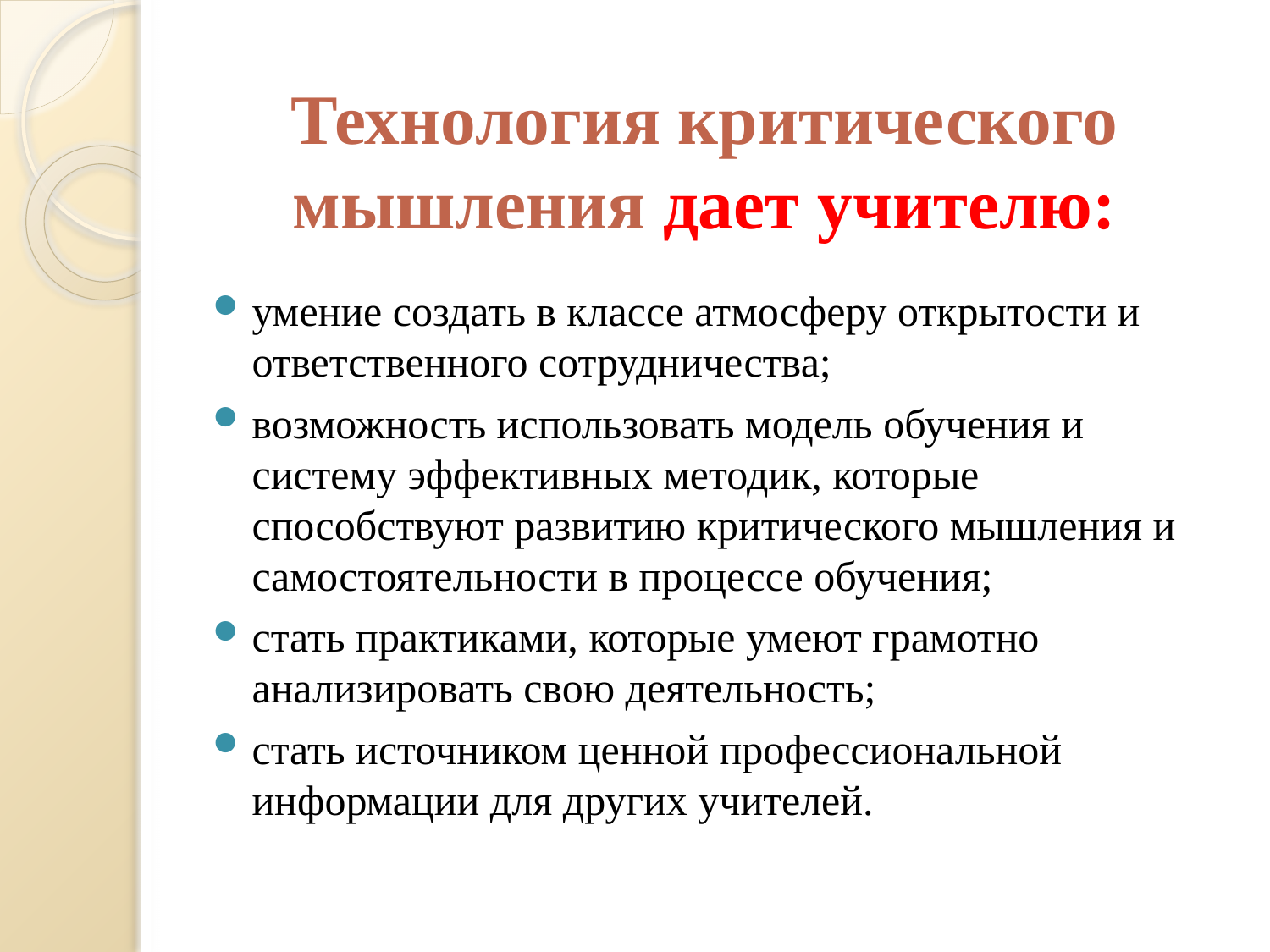

# Технология критического мышления дает учителю:
умение создать в классе атмосферу открытости и ответственного сотрудничества;
возможность использовать модель обучения и систему эффективных методик, которые способствуют развитию критического мышления и самостоятельности в процессе обучения;
стать практиками, которые умеют грамотно анализировать свою деятельность;
стать источником ценной профессиональной информации для других учителей.